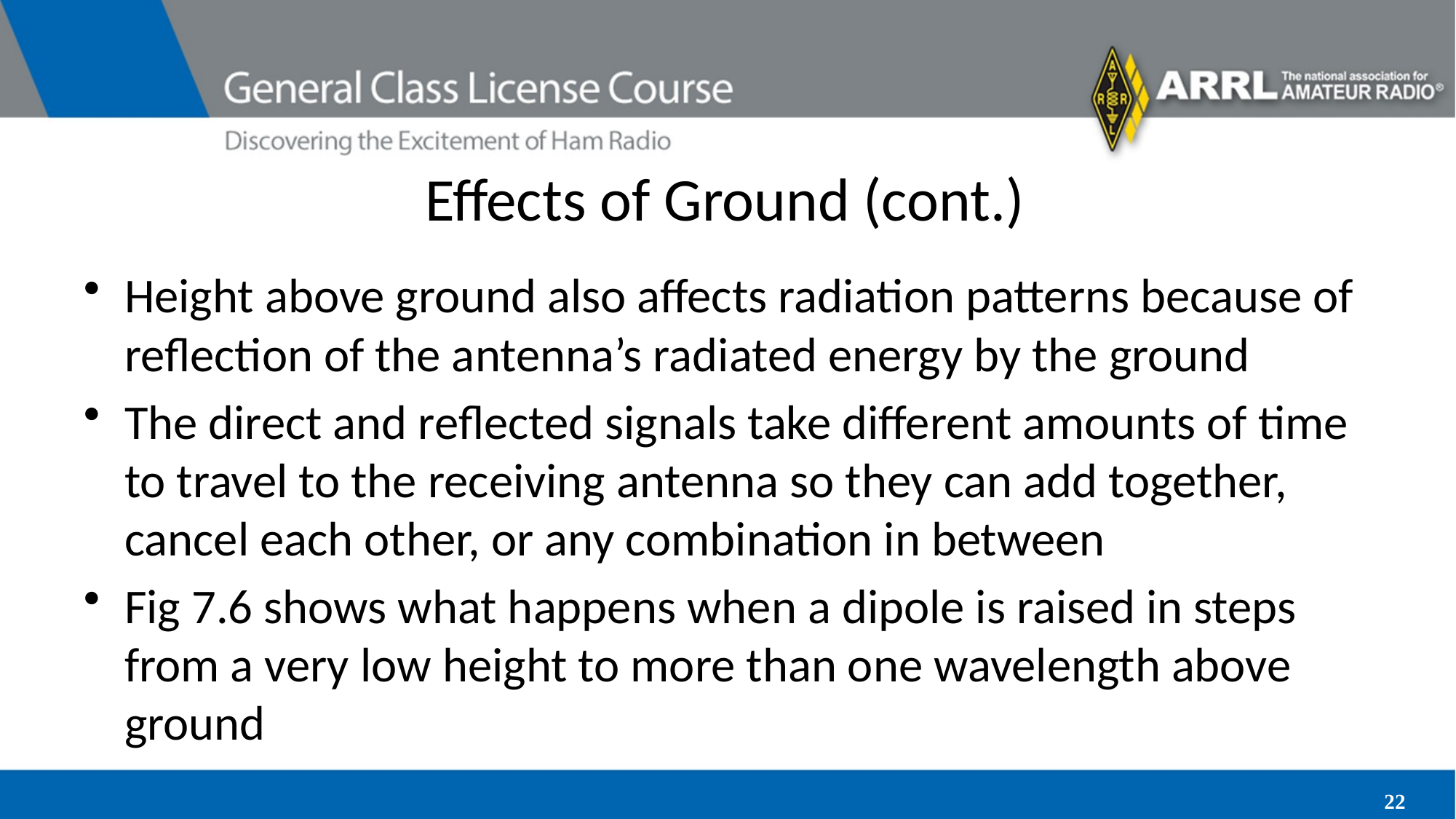

# Effects of Ground (cont.)
Height above ground also affects radiation patterns because of reflection of the antenna’s radiated energy by the ground
The direct and reflected signals take different amounts of time to travel to the receiving antenna so they can add together, cancel each other, or any combination in between
Fig 7.6 shows what happens when a dipole is raised in steps from a very low height to more than one wavelength above ground